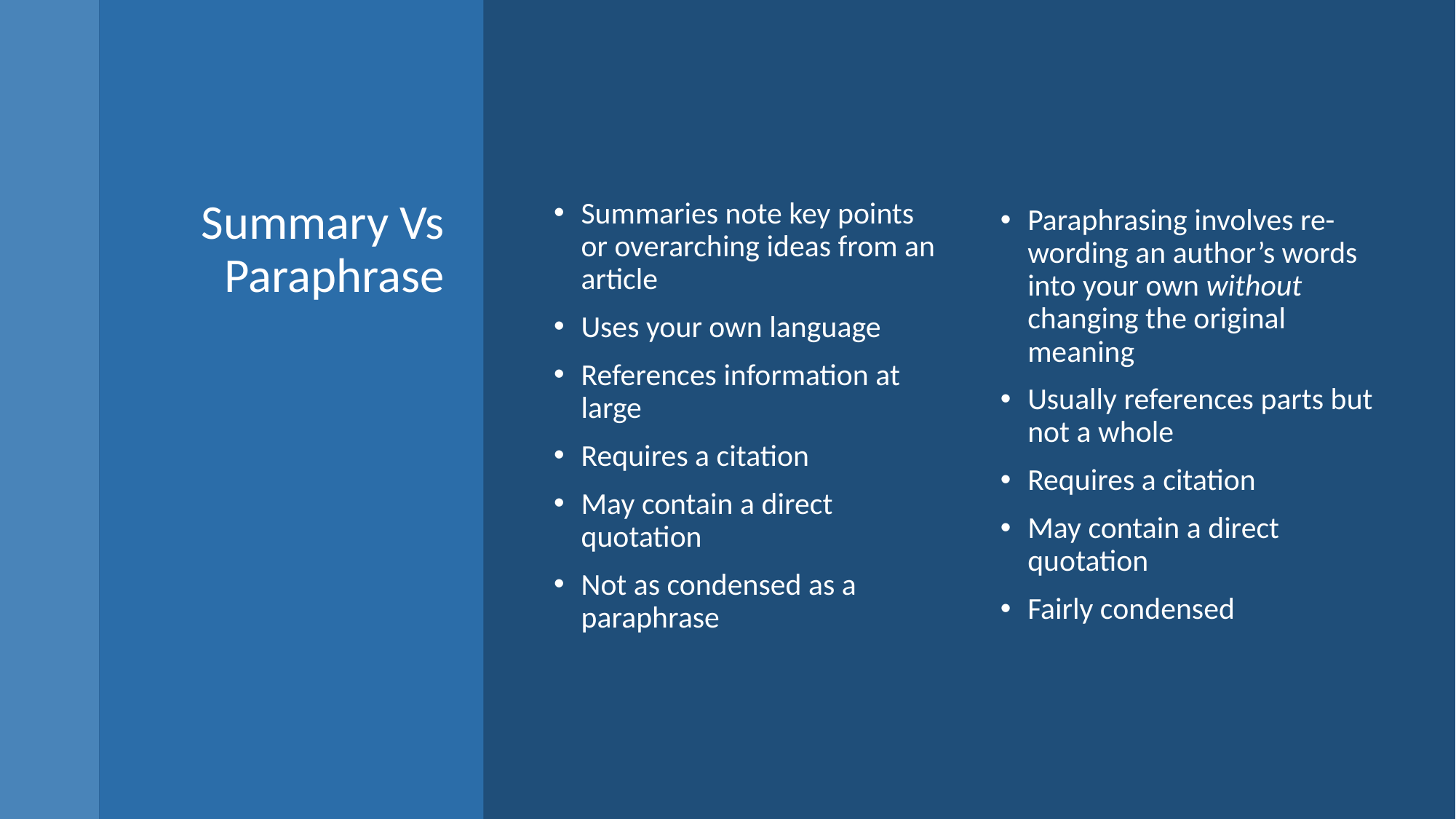

Paraphrasing involves re-wording an author’s words into your own without changing the original meaning
Usually references parts but not a whole
Requires a citation
May contain a direct quotation
Fairly condensed
# Summary Vs Paraphrase
Summaries note key points or overarching ideas from an article
Uses your own language
References information at large
Requires a citation
May contain a direct quotation
Not as condensed as a paraphrase